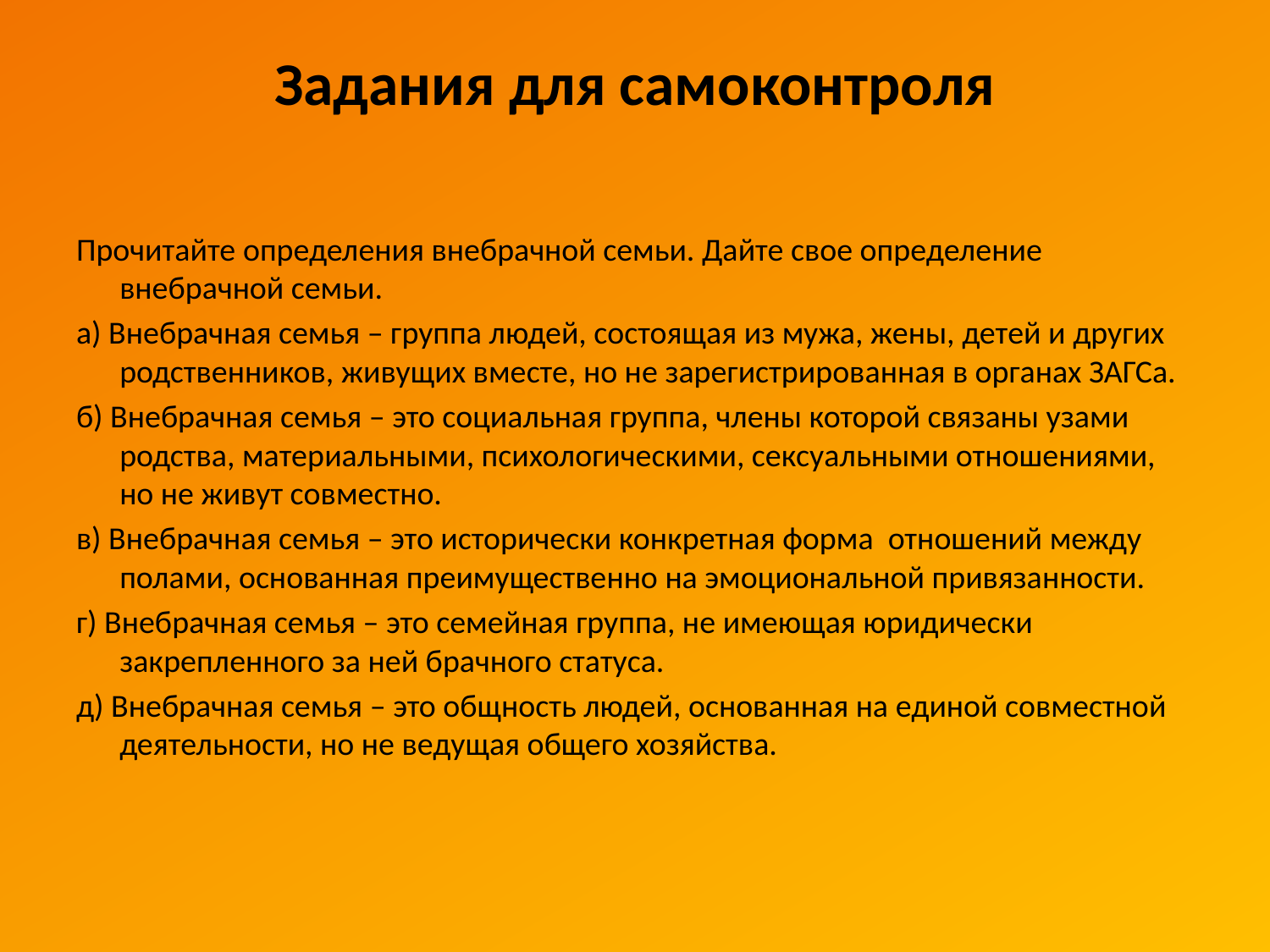

# Задания для самоконтроля
Прочитайте определения внебрачной семьи. Дайте свое определение внебрачной семьи.
а) Внебрачная семья – группа людей, состоящая из мужа, жены, детей и других родственников, живущих вместе, но не зарегистрированная в органах ЗАГСа.
б) Внебрачная семья – это социальная группа, члены которой связаны узами родства, материальными, психологическими, сексуальными отношениями, но не живут совместно.
в) Внебрачная семья – это исторически конкретная форма  отношений между полами, основанная преимущественно на эмоциональной привязанности.
г) Внебрачная семья – это семейная группа, не имеющая юридически закрепленного за ней брачного статуса.
д) Внебрачная семья – это общность людей, основанная на единой совместной деятельности, но не ведущая общего хозяйства.